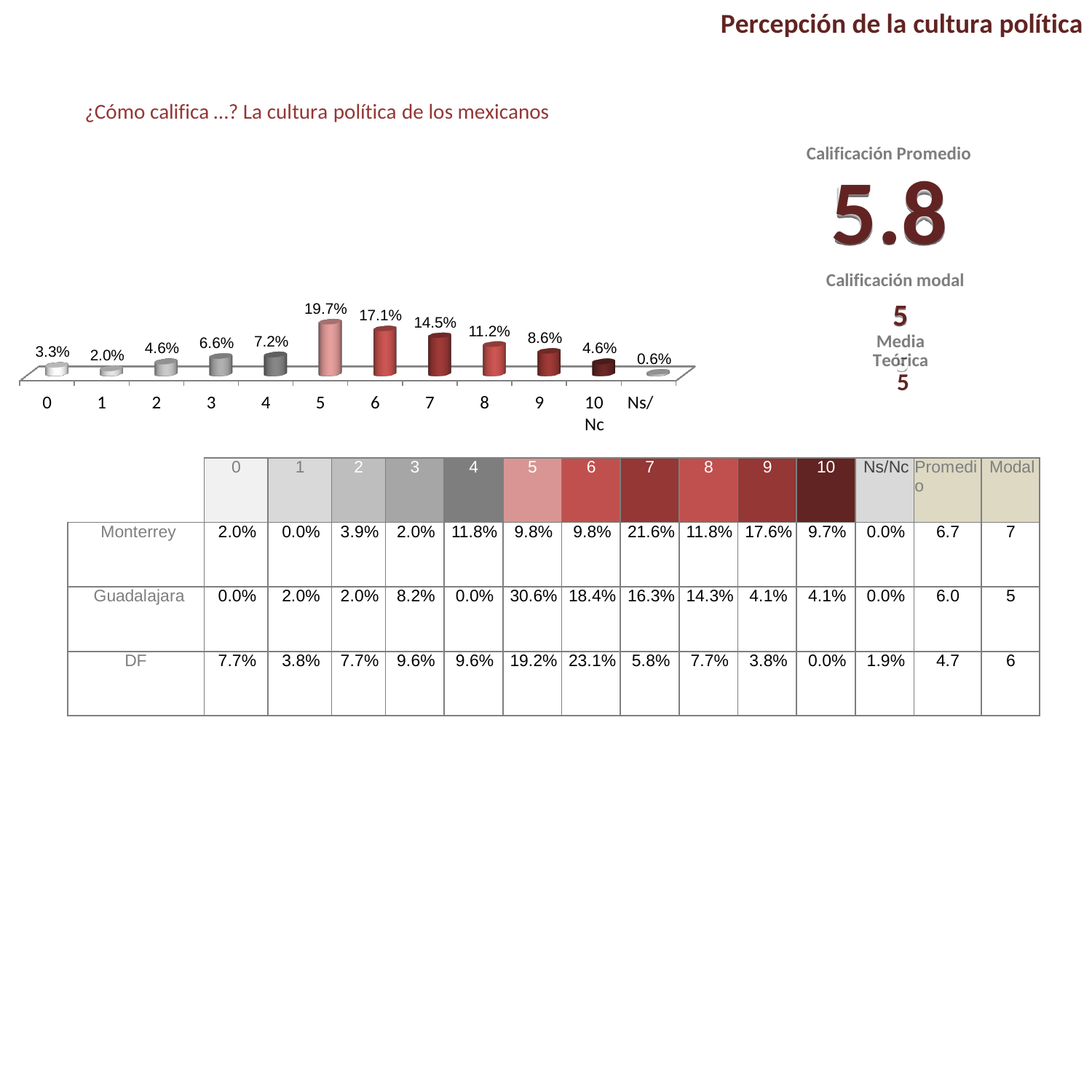

Percepción de la cultura política

¿Cómo califica …? La cultura política de los mexicanos

Calificación Promedio
5.8
Calificación modal

5
Media Teórica
5
19.7%
17.1%
14.5%
11.2%
8.6%
7.2%
6.6%
4.6%
4.6%

3.3%
2.0%
0.6%

0
1
2
3
4
5
6
7
8
9
10	Ns/Nc
|  | 0 | 1 | 2 | 3 | 4 | 5 | 6 | 7 | 8 | 9 | 10 | Ns/Nc | Promedio | Modal |
| --- | --- | --- | --- | --- | --- | --- | --- | --- | --- | --- | --- | --- | --- | --- |
| Monterrey | 2.0% | 0.0% | 3.9% | 2.0% | 11.8% | 9.8% | 9.8% | 21.6% | 11.8% | 17.6% | 9.7% | 0.0% | 6.7 | 7 |
| Guadalajara | 0.0% | 2.0% | 2.0% | 8.2% | 0.0% | 30.6% | 18.4% | 16.3% | 14.3% | 4.1% | 4.1% | 0.0% | 6.0 | 5 |
| DF | 7.7% | 3.8% | 7.7% | 9.6% | 9.6% | 19.2% | 23.1% | 5.8% | 7.7% | 3.8% | 0.0% | 1.9% | 4.7 | 6 |